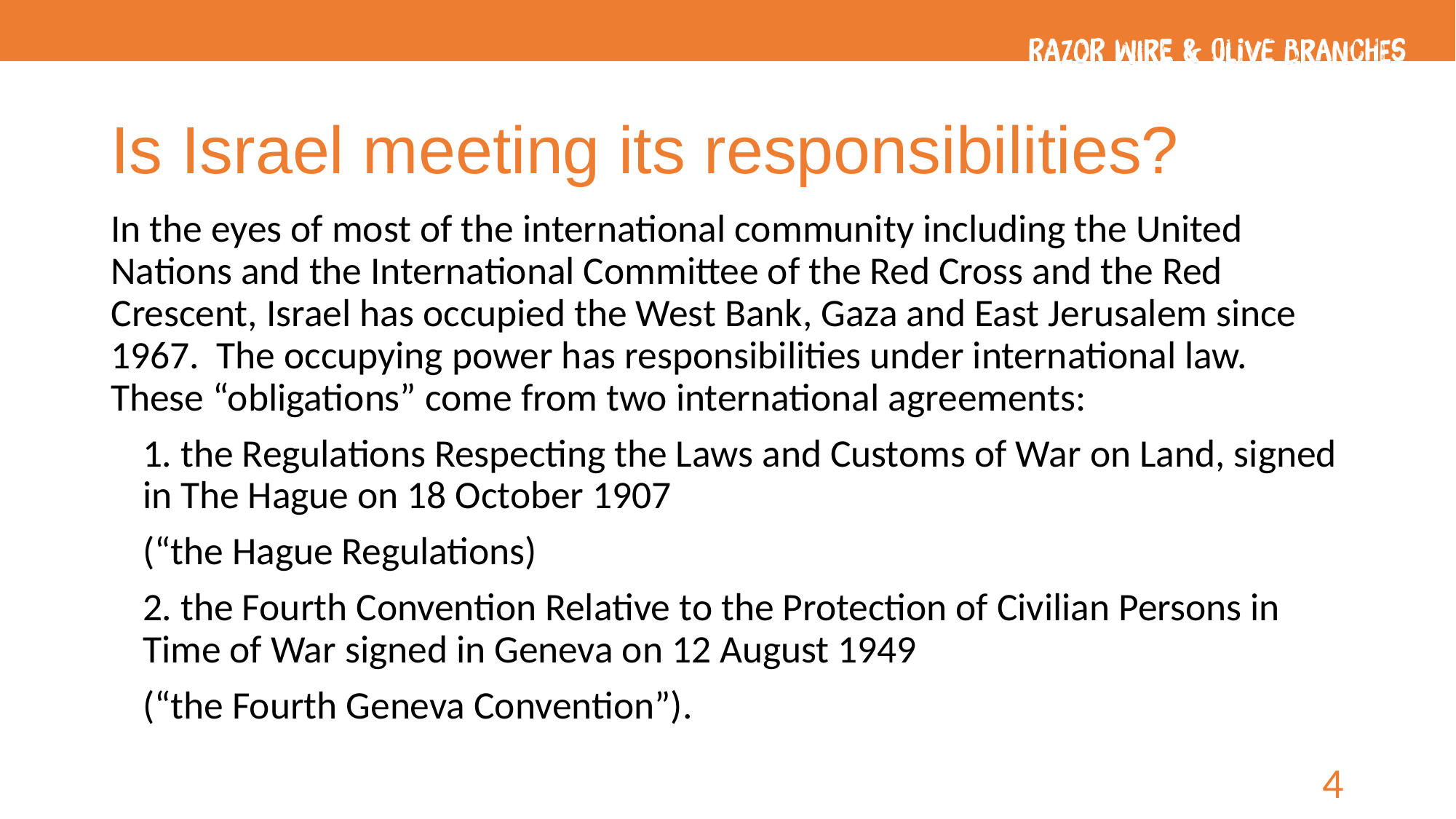

# Is Israel meeting its responsibilities?
In the eyes of most of the international community including the United Nations and the International Committee of the Red Cross and the Red Crescent, Israel has occupied the West Bank, Gaza and East Jerusalem since 1967.  The occupying power has responsibilities under international law. These “obligations” come from two international agreements:
1. the Regulations Respecting the Laws and Customs of War on Land, signed in The Hague on 18 October 1907
(“the Hague Regulations)
2. the Fourth Convention Relative to the Protection of Civilian Persons in Time of War signed in Geneva on 12 August 1949
(“the Fourth Geneva Convention”).
4